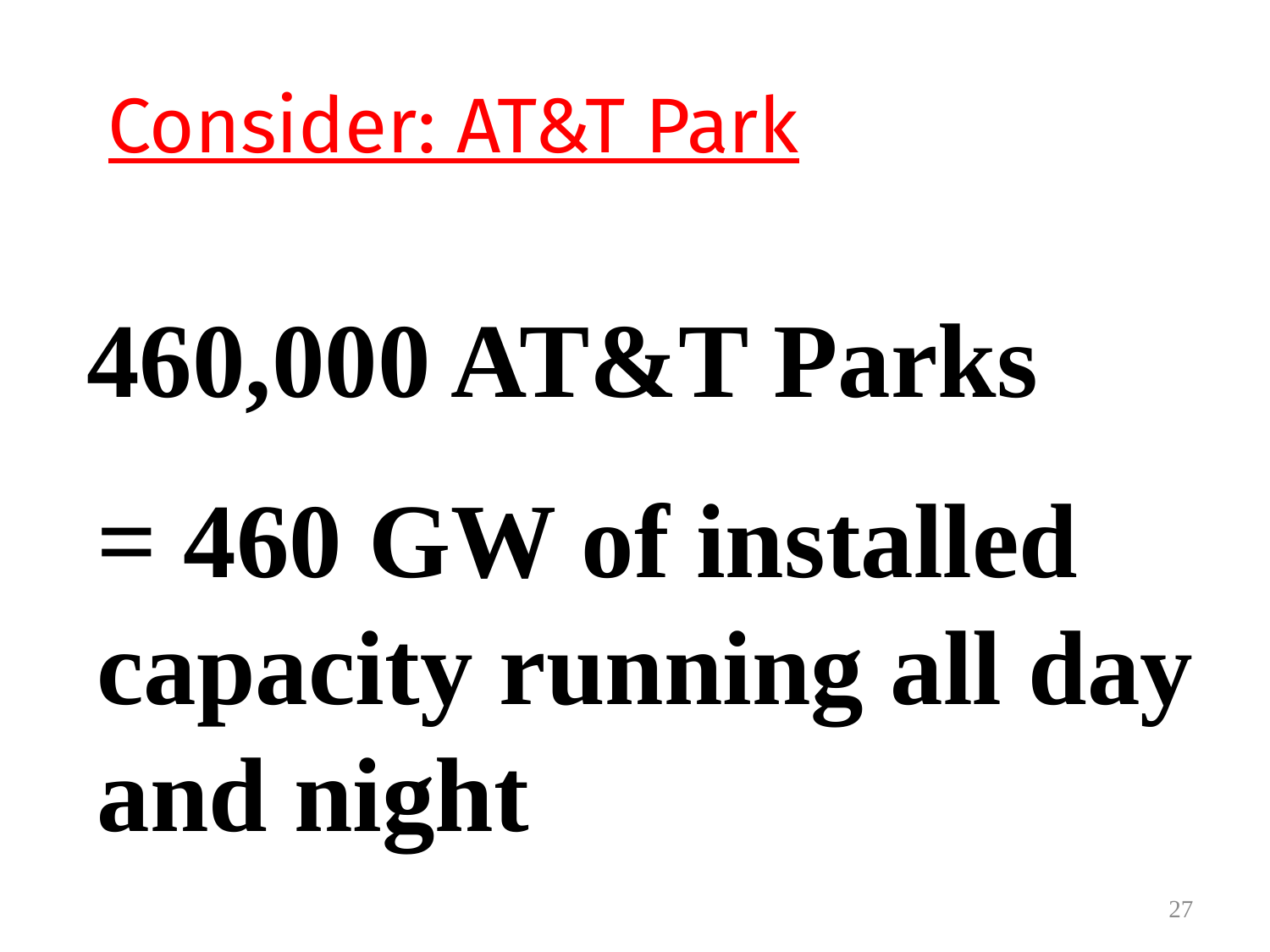

# Consider: AT&T Park
460,000 AT&T Parks
= 460 GW of installed capacity running all day and night
27